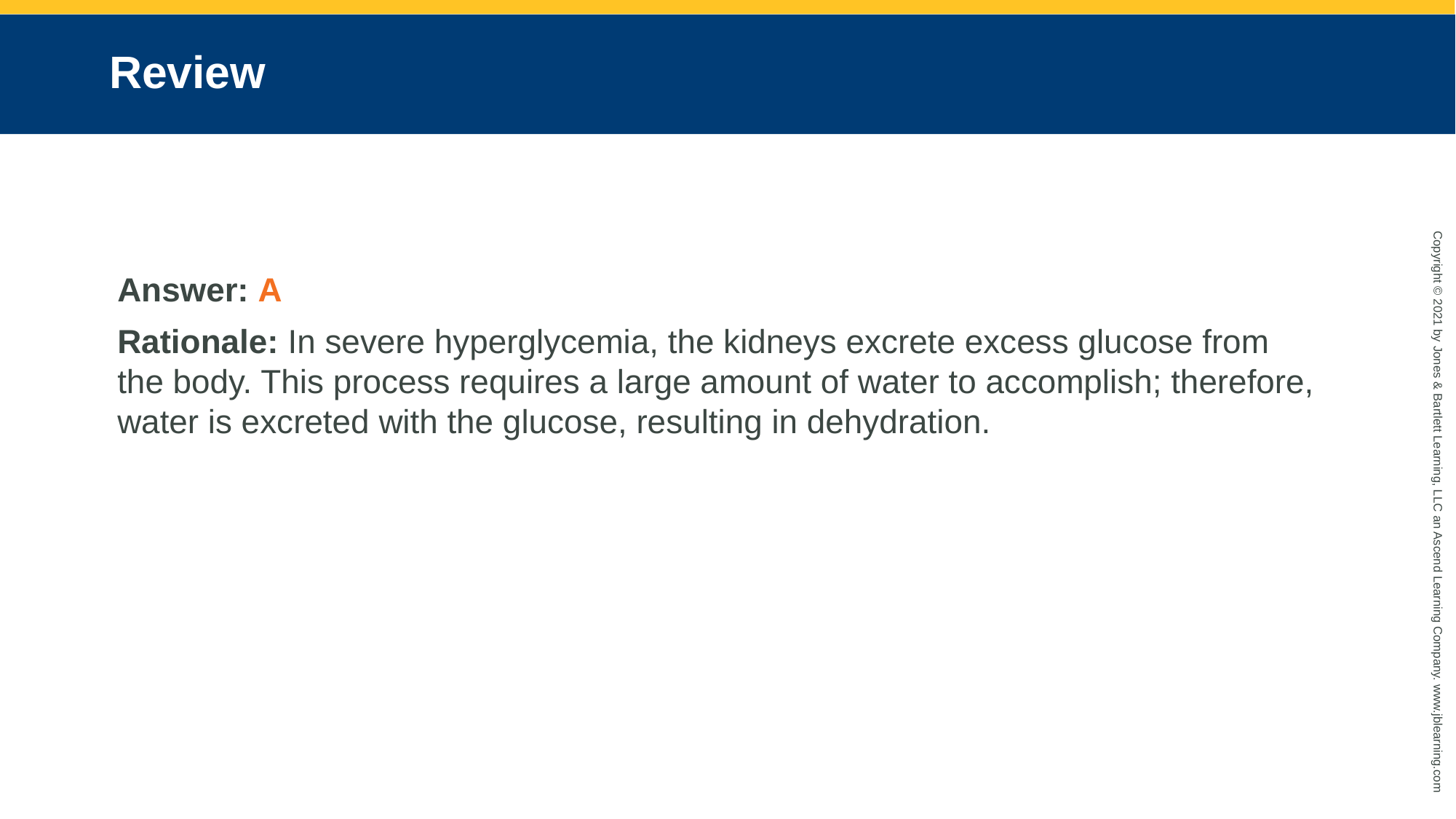

# Review
Answer: A
Rationale: In severe hyperglycemia, the kidneys excrete excess glucose from the body. This process requires a large amount of water to accomplish; therefore, water is excreted with the glucose, resulting in dehydration.